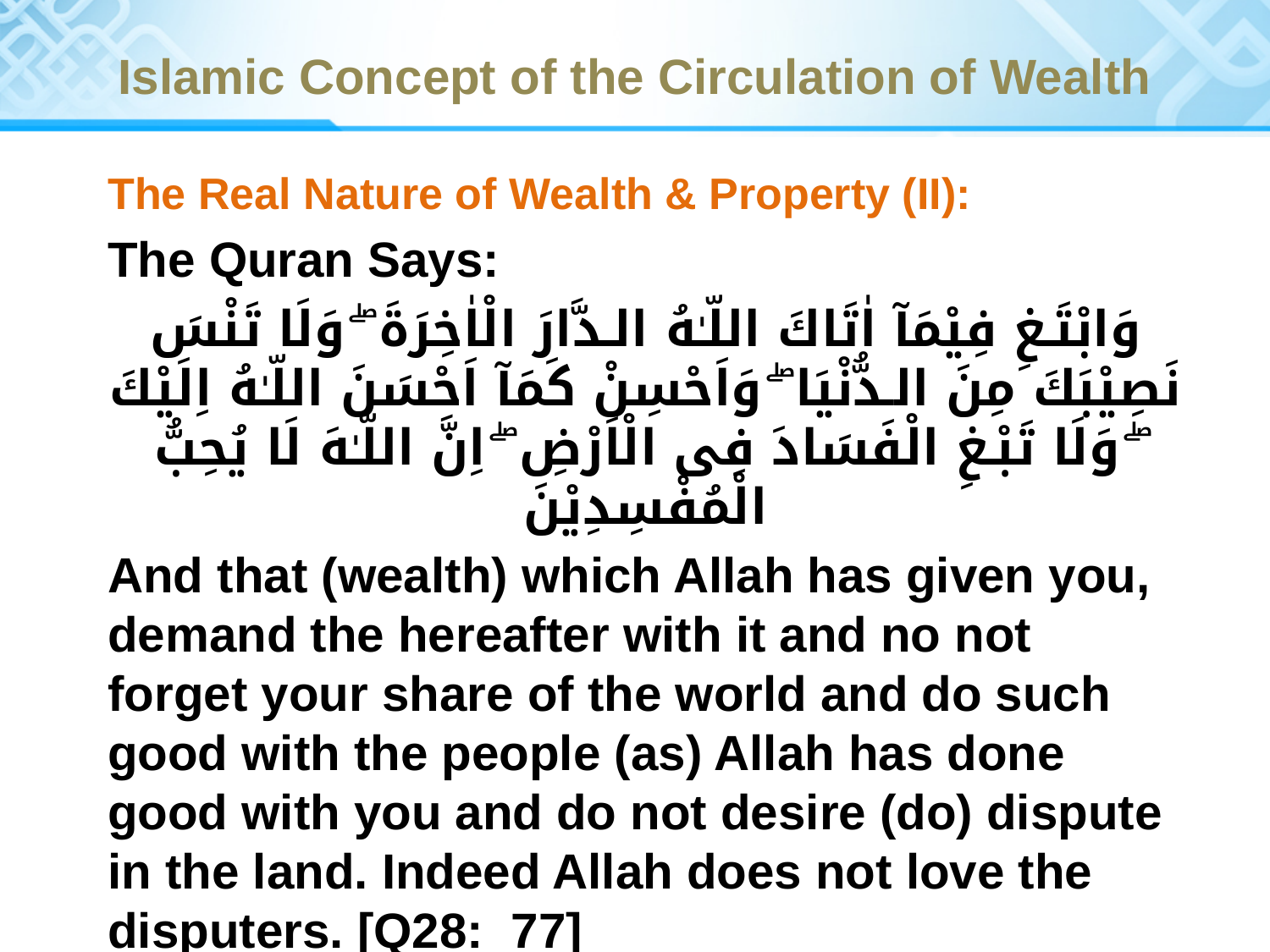

Islamic Concept of the Circulation of Wealth

The Real Nature of Wealth & Property (II):
The Quran Says:
وَابْتَـغِ فِيْمَآ اٰتَاكَ اللّـٰهُ الـدَّارَ الْاٰخِرَةَ ۖ وَلَا تَنْسَ نَصِيْبَكَ مِنَ الـدُّنْيَا ۖ وَاَحْسِنْ كَمَآ اَحْسَنَ اللّـٰهُ اِلَيْكَ ۖ وَلَا تَبْـغِ الْفَسَادَ فِى الْاَرْضِ ۖ اِنَّ اللّـٰهَ لَا يُحِبُّ الْمُفْسِدِيْنَ
And that (wealth) which Allah has given you, demand the hereafter with it and no not forget your share of the world and do such good with the people (as) Allah has done good with you and do not desire (do) dispute in the land. Indeed Allah does not love the disputers. [Q28:  77]